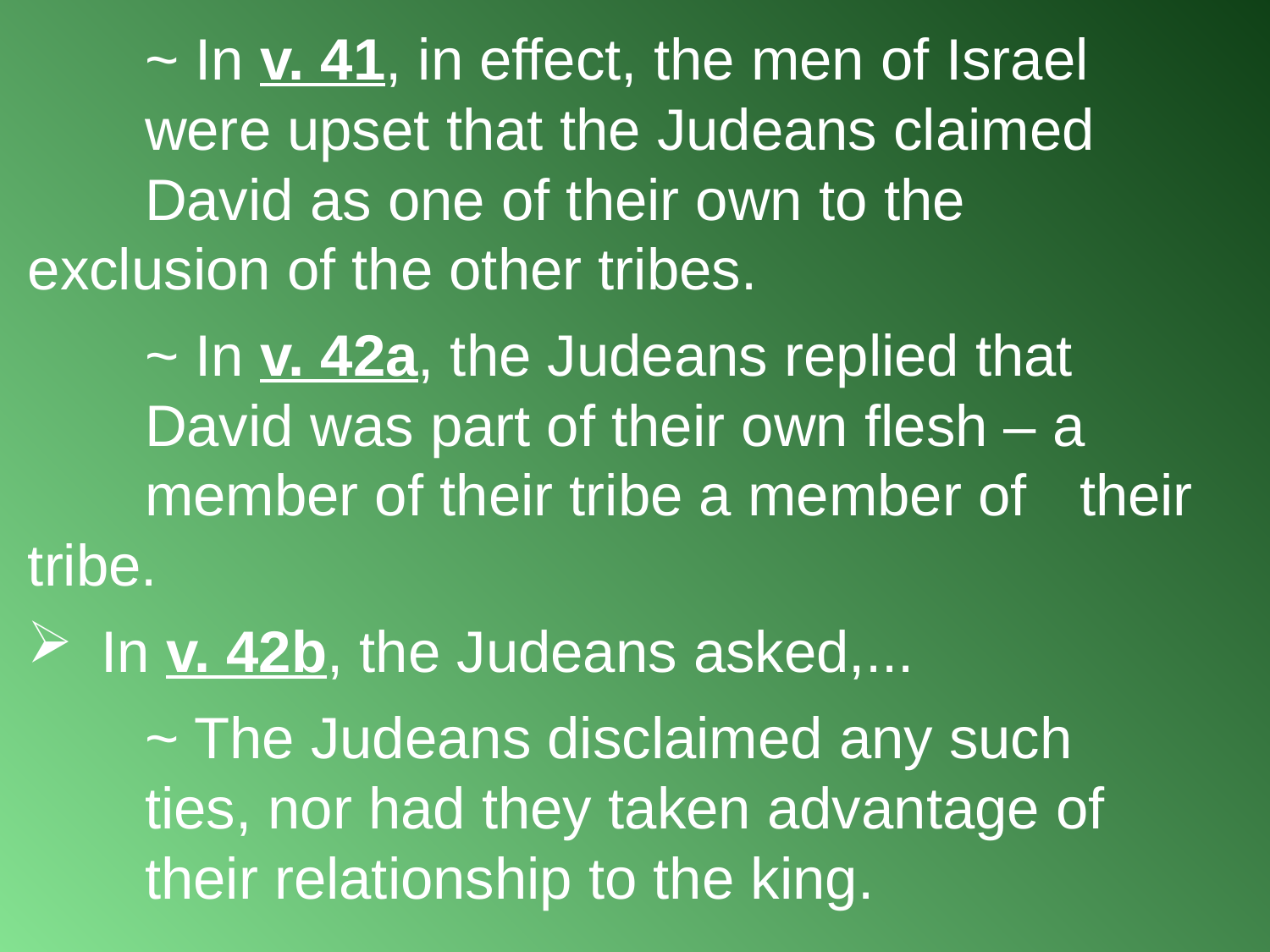

~ In v. 41, in effect, the men of Israel   					were upset that the Judeans claimed 					David as one of their own to the 					 	exclusion of the other tribes.
		~ In v. 42a, the Judeans replied that 						David was part of their own flesh – a 					member of their tribe a member of 						their tribe.
In v. 42b, the Judeans asked,...
		~ The Judeans disclaimed any such 						ties, nor had they taken advantage of 					their relationship to the king.